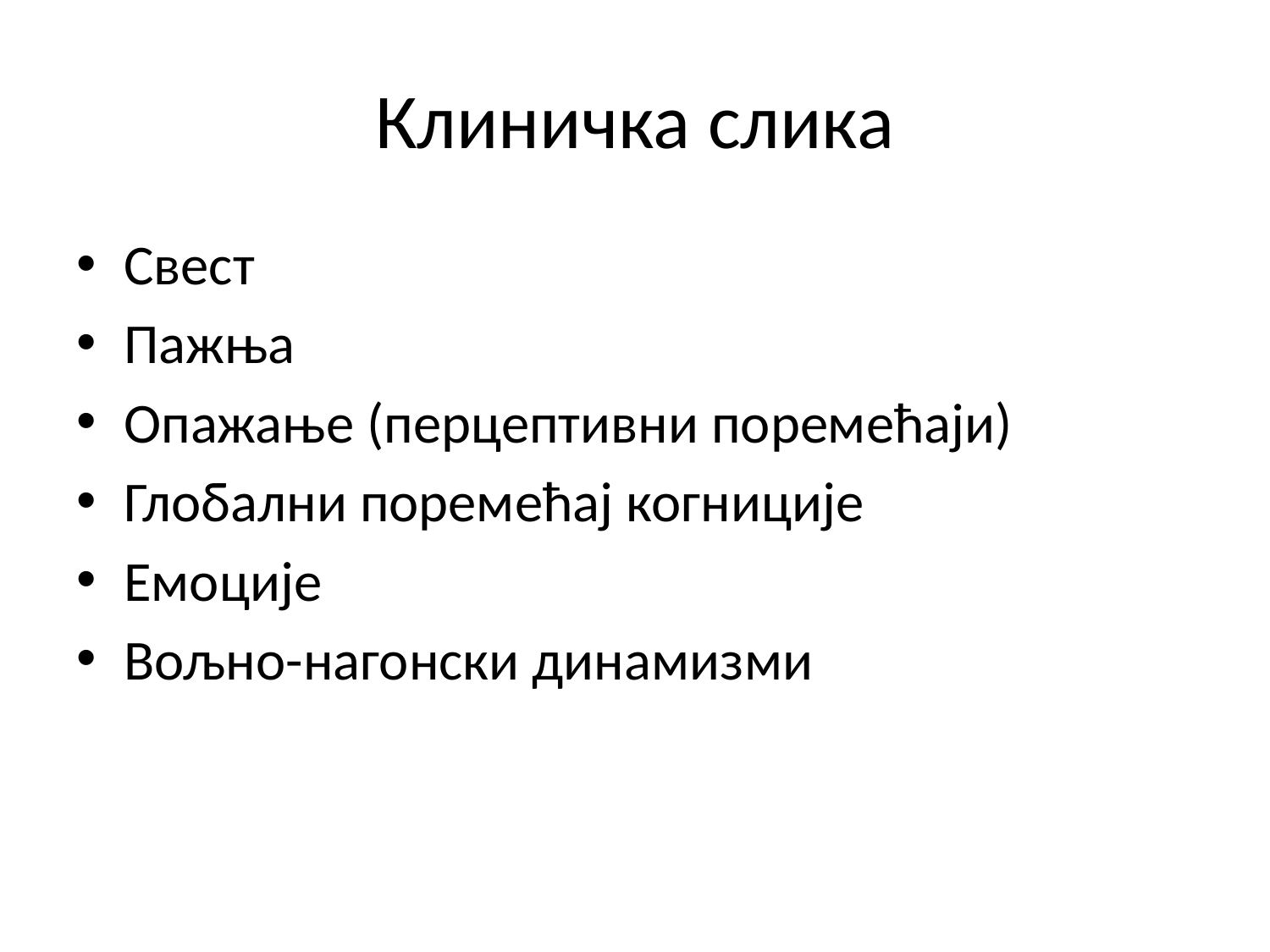

# Клиничка слика
Свест
Пажња
Опажање (перцептивни поремећаји)
Глобални поремећај когниције
Емоције
Вољно-нагонски динамизми